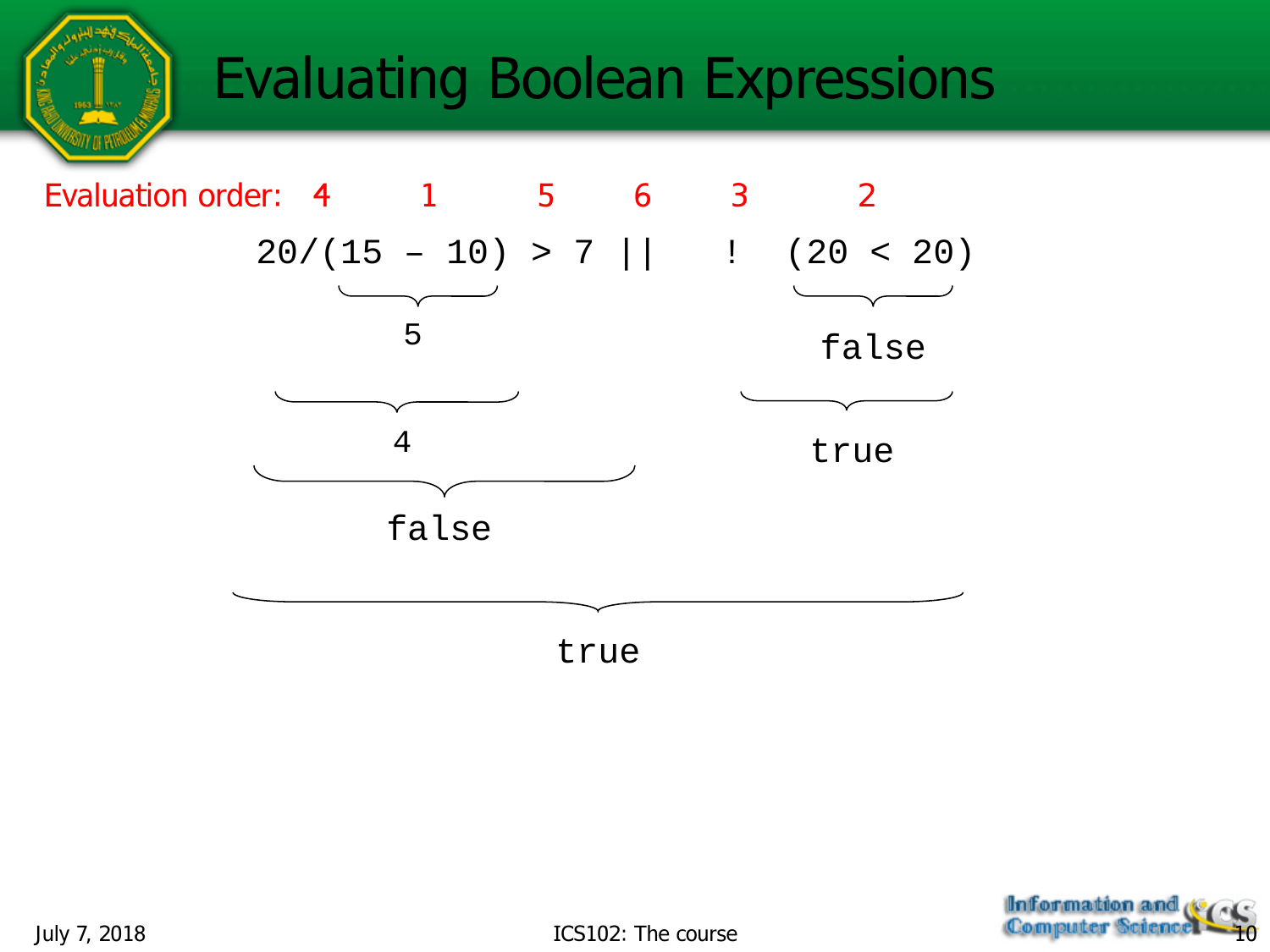

Evaluating Boolean Expressions
Evaluation order:   4         1          5        6        3           2

20/(15 – 10) > 7 ||   !  (20 < 20)

5
false
4
true
false
true
July 7, 2018
ICS102: The course
10